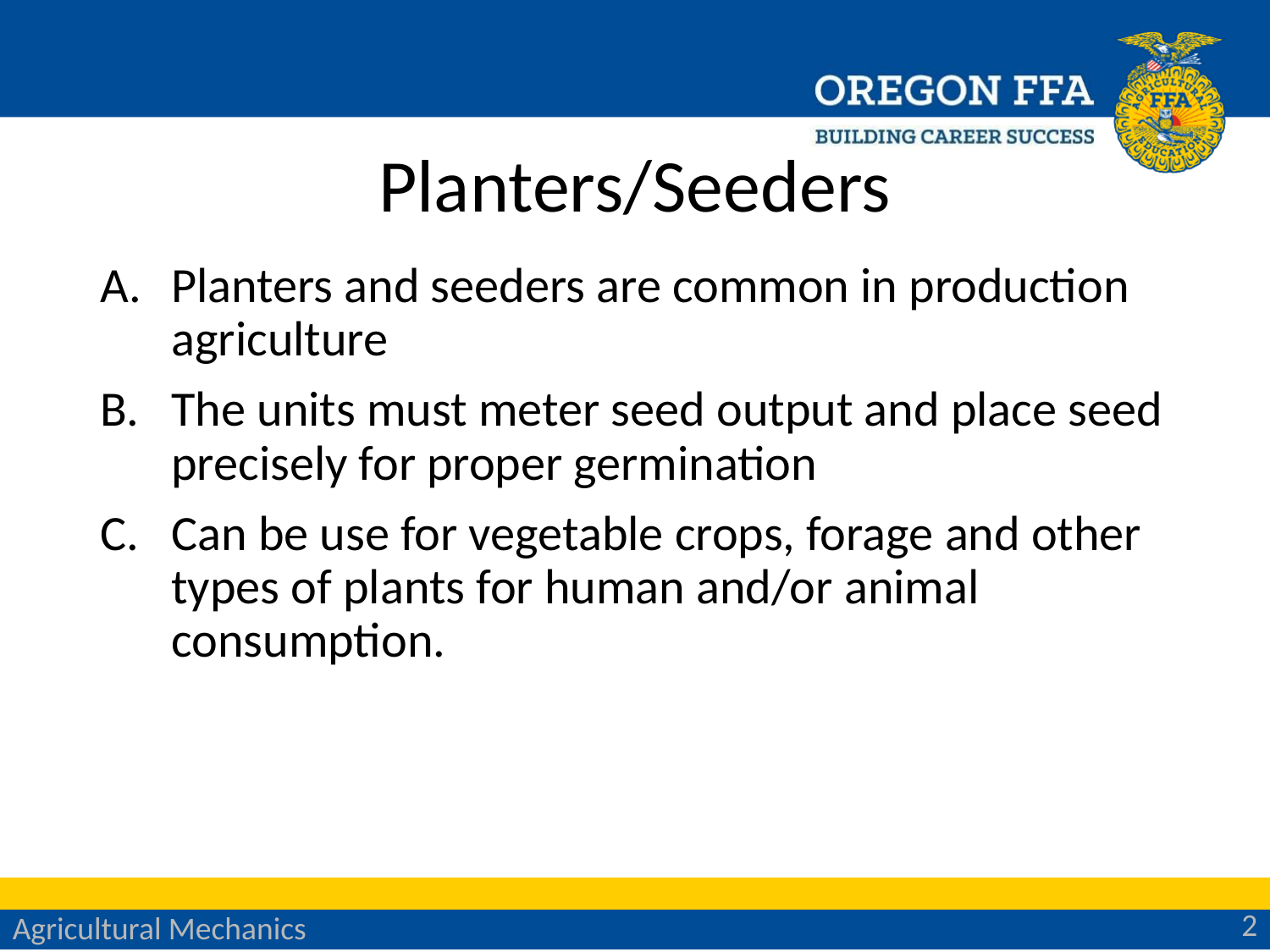

# Planters/Seeders
Planters and seeders are common in production agriculture
The units must meter seed output and place seed precisely for proper germination
Can be use for vegetable crops, forage and other types of plants for human and/or animal consumption.
2
Agricultural Mechanics